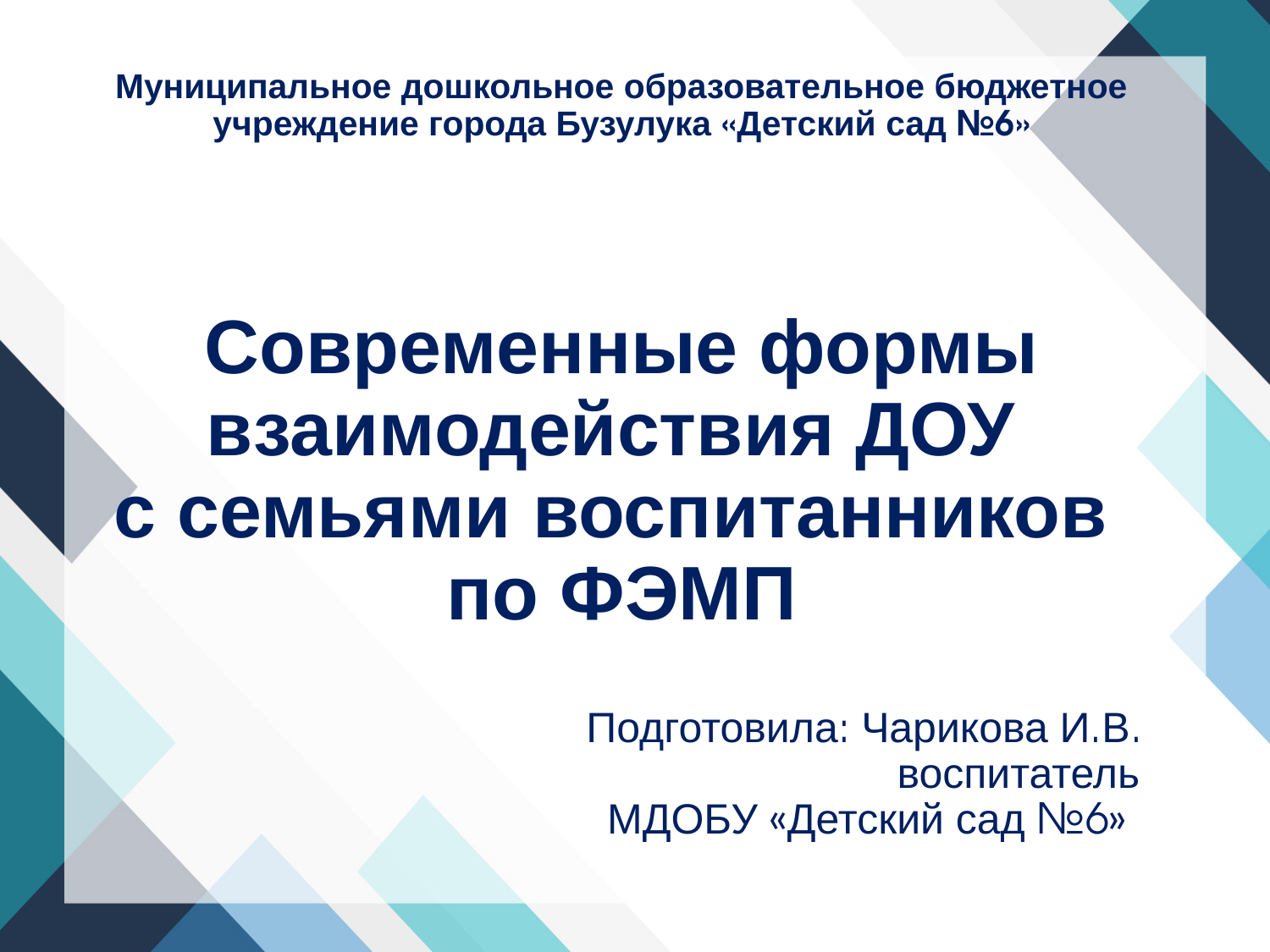

# Муниципальное дошкольное образовательное бюджетное учреждение города Бузулука «Детский сад №6» Современные формы взаимодействия ДОУ с семьями воспитанников по ФЭМП
                            Подготовила: Чарикова И.В.                                                         воспитатель
                          МДОБУ «Детский сад №6»